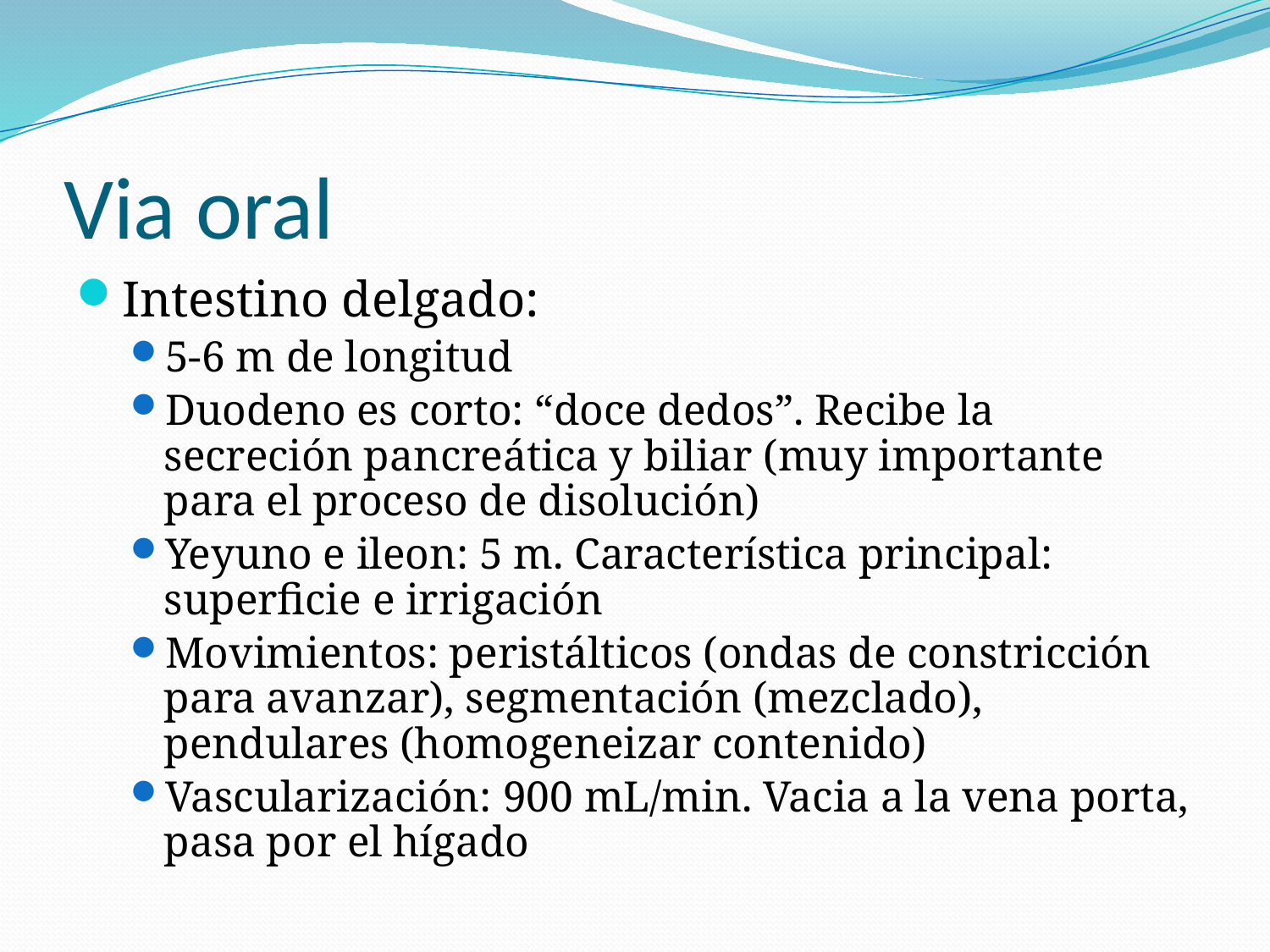

# Via oral
Intestino delgado:
5-6 m de longitud
Duodeno es corto: “doce dedos”. Recibe la secreción pancreática y biliar (muy importante para el proceso de disolución)
Yeyuno e ileon: 5 m. Característica principal: superficie e irrigación
Movimientos: peristálticos (ondas de constricción para avanzar), segmentación (mezclado), pendulares (homogeneizar contenido)
Vascularización: 900 mL/min. Vacia a la vena porta, pasa por el hígado